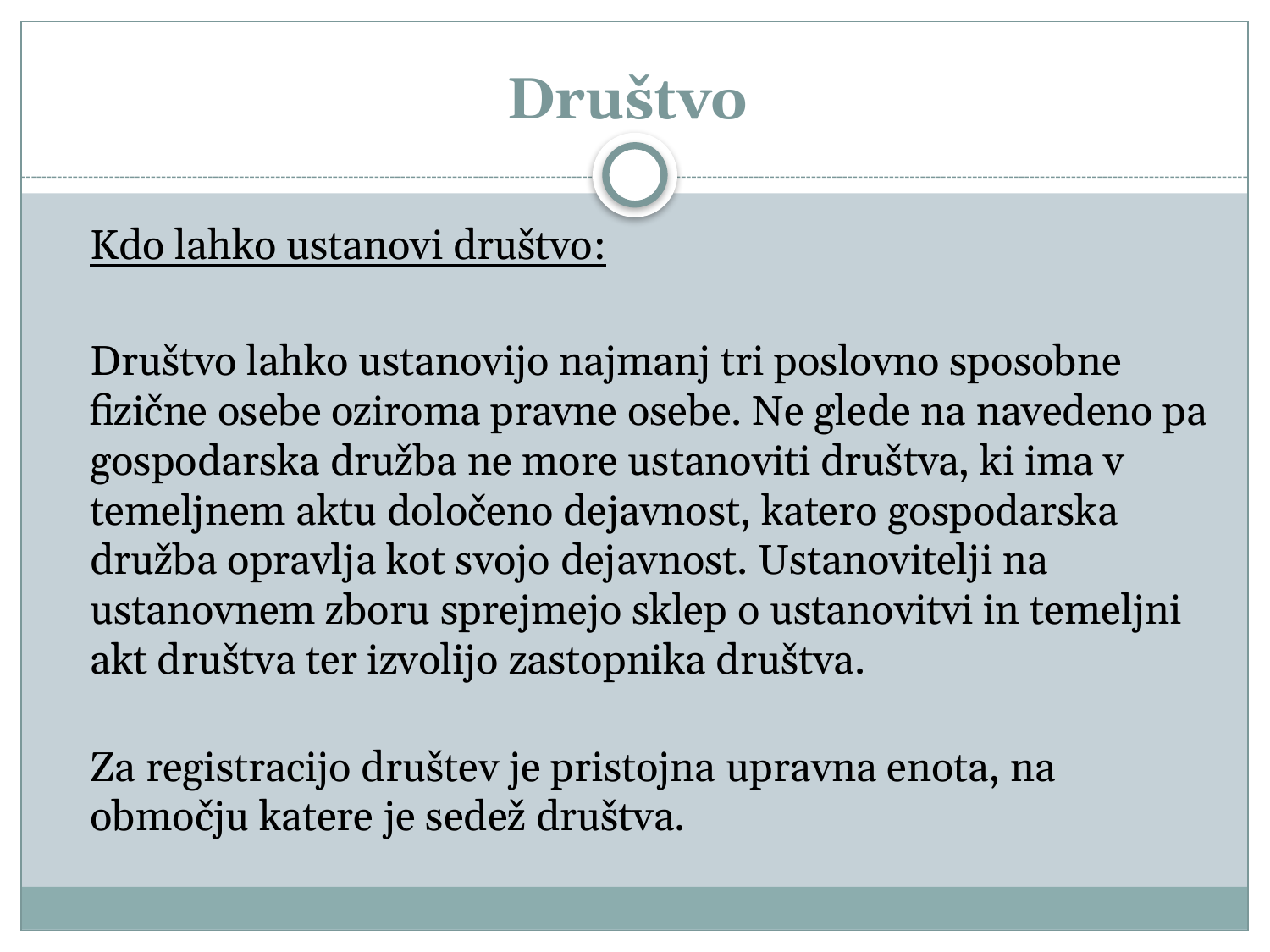

# Društvo
	Kdo lahko ustanovi društvo:

	Društvo lahko ustanovijo najmanj tri poslovno sposobne fizične osebe oziroma pravne osebe. Ne glede na navedeno pa gospodarska družba ne more ustanoviti društva, ki ima v temeljnem aktu določeno dejavnost, katero gospodarska družba opravlja kot svojo dejavnost. Ustanovitelji na ustanovnem zboru sprejmejo sklep o ustanovitvi in temeljni akt društva ter izvolijo zastopnika društva.
Za registracijo društev je pristojna upravna enota, na območju katere je sedež društva.